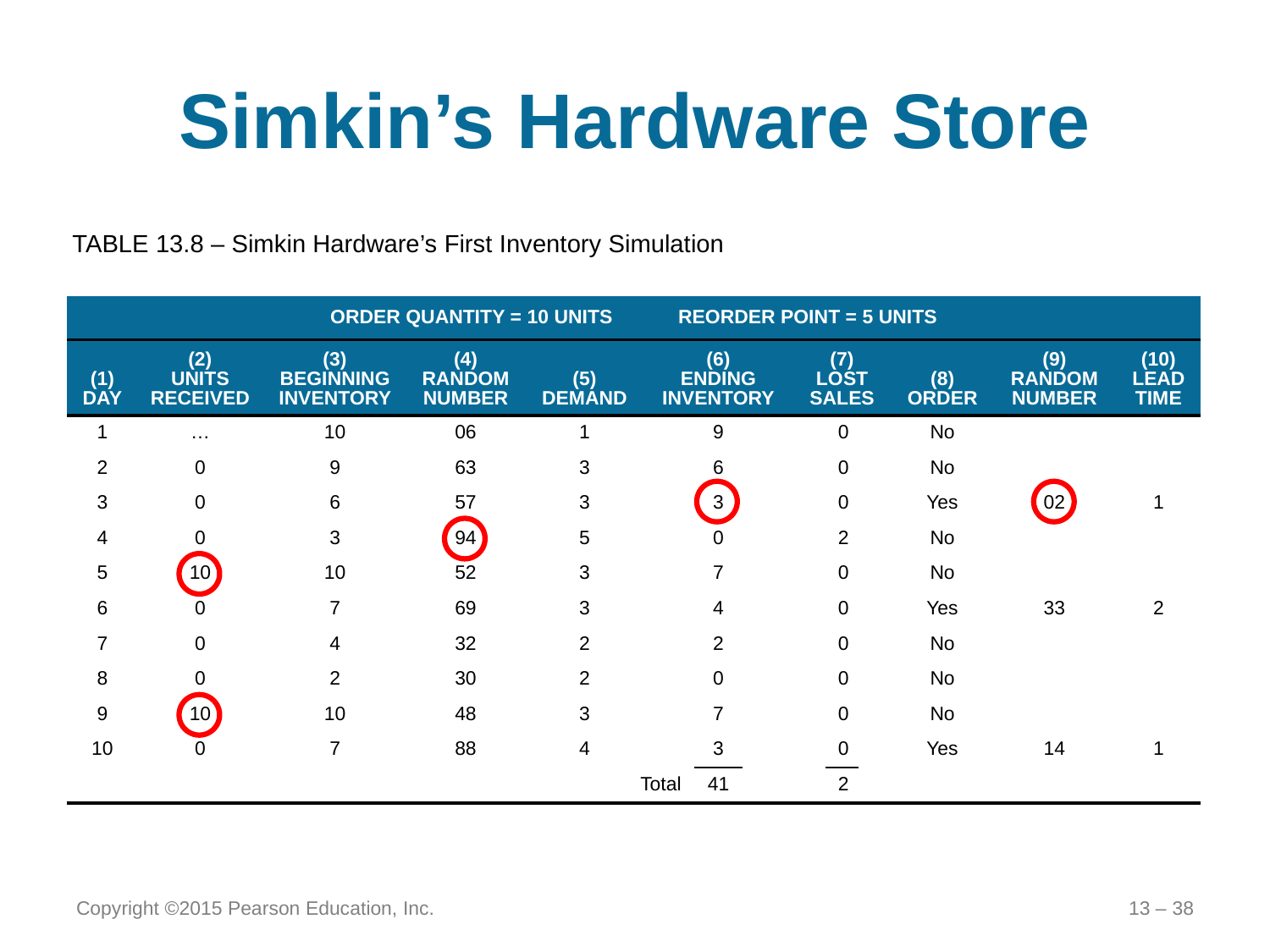

# Simkin’s Hardware Store
TABLE 13.8 – Simkin Hardware’s First Inventory Simulation
| ORDER QUANTITY = 10 UNITS REORDER POINT = 5 UNITS |  |  |  |  |  |  |  |  |  |  |  |  |  |
| --- | --- | --- | --- | --- | --- | --- | --- | --- | --- | --- | --- | --- | --- |
| (1) DAY | (2) UNITS RECEIVED | (3) BEGINNING INVENTORY | (4) RANDOM NUMBER | (5) DEMAND | (6) ENDING INVENTORY |  |  | (7) LOST SALES |  |  | (8) ORDER | (9) RANDOM NUMBER | (10) LEAD TIME |
| 1 | … | 10 | 06 | 1 |  | 9 |  |  | 0 |  | No |  |  |
| 2 | 0 | 9 | 63 | 3 |  | 6 |  |  | 0 |  | No |  |  |
| 3 | 0 | 6 | 57 | 3 |  | 3 |  |  | 0 |  | Yes | 02 | 1 |
| 4 | 0 | 3 | 94 | 5 |  | 0 |  |  | 2 |  | No |  |  |
| 5 | 10 | 10 | 52 | 3 |  | 7 |  |  | 0 |  | No |  |  |
| 6 | 0 | 7 | 69 | 3 |  | 4 |  |  | 0 |  | Yes | 33 | 2 |
| 7 | 0 | 4 | 32 | 2 |  | 2 |  |  | 0 |  | No |  |  |
| 8 | 0 | 2 | 30 | 2 |  | 0 |  |  | 0 |  | No |  |  |
| 9 | 10 | 10 | 48 | 3 |  | 7 |  |  | 0 |  | No |  |  |
| 10 | 0 | 7 | 88 | 4 |  | 3 |  |  | 0 |  | Yes | 14 | 1 |
|  |  |  |  | Total |  | 41 |  |  | 2 |  |  |  |  |

Copyright ©2015 Pearson Education, Inc.
13 – 38